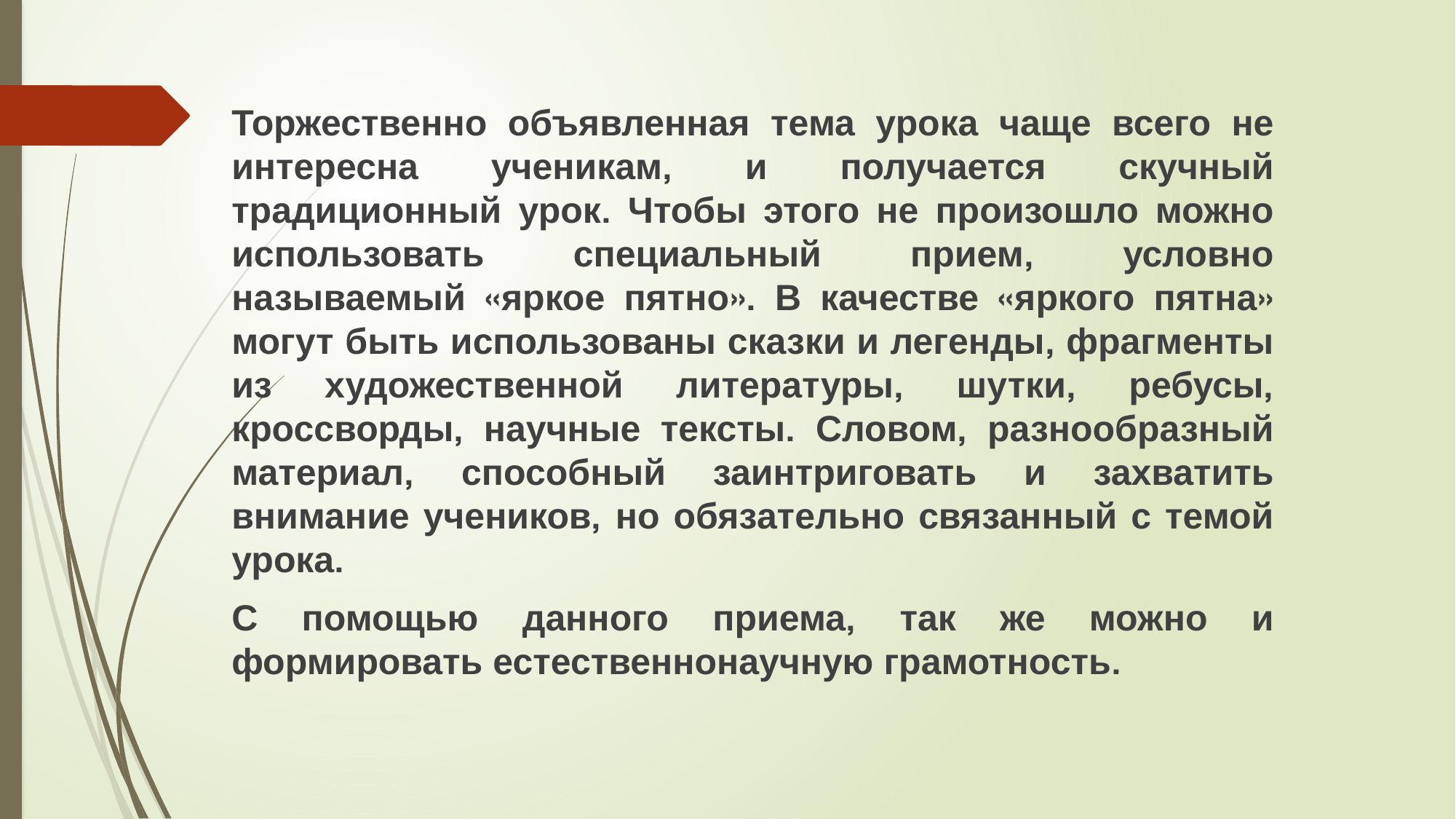

Торжественно объявленная тема урока чаще всего не интересна ученикам, и получается скучный традиционный урок. Чтобы этого не произошло можно использовать специальный прием, условно называемый «яркое пятно». В качестве «яркого пятна» могут быть использованы сказки и легенды, фрагменты из художественной литературы, шутки, ребусы, кроссворды, научные тексты. Словом, разнообразный материал, способный заинтриговать и захватить внимание учеников, но обязательно связанный с темой урока.
С помощью данного приема, так же можно и формировать естественнонаучную грамотность.
#